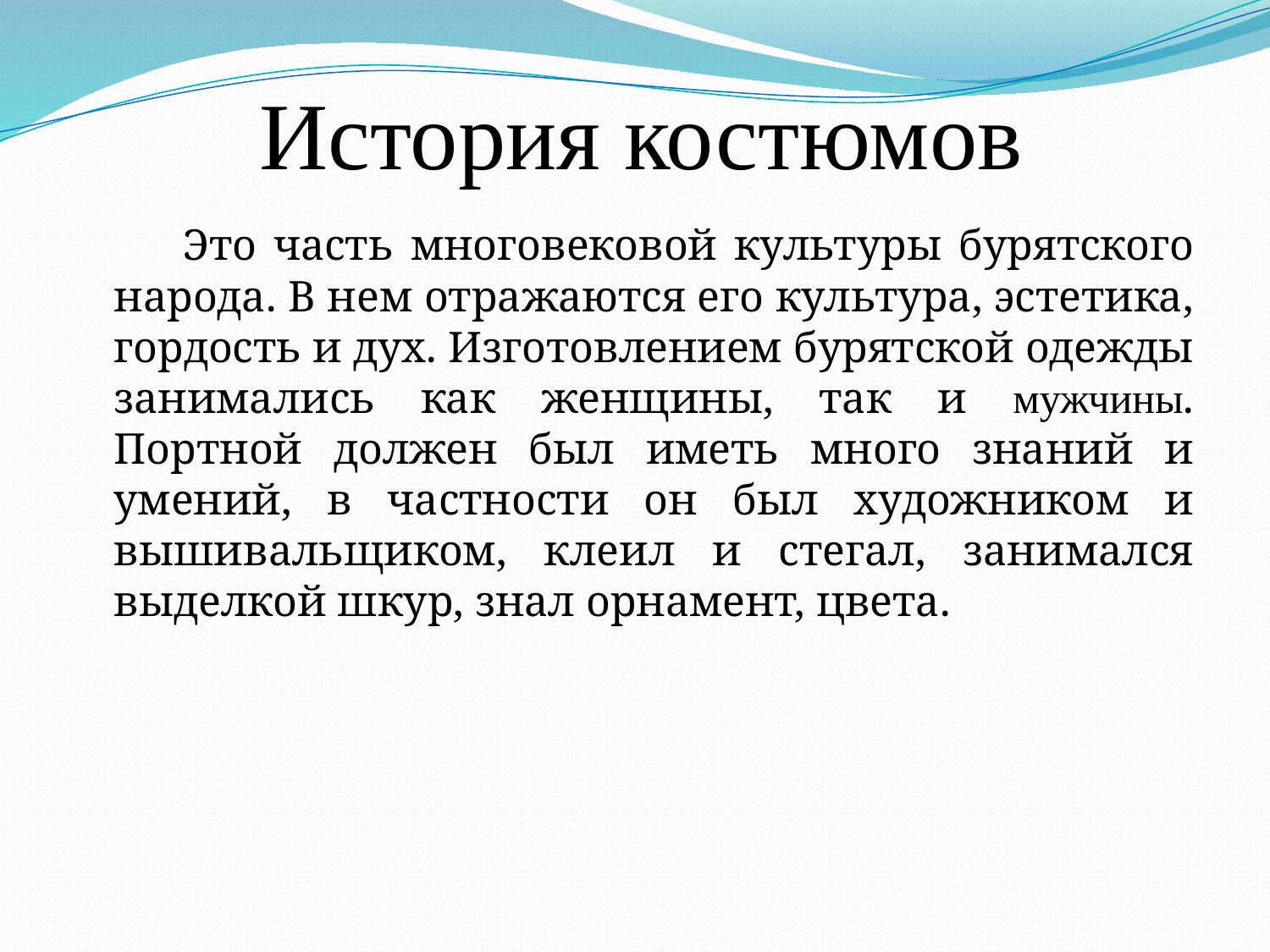

# История костюмов
      Это часть многовековой культуры бурятского народа. В нем отражаются его культура, эстетика, гордость и дух. Изготовлением бурятской одежды занимались как женщины, так и мужчины. Портной должен был иметь много знаний и умений, в частности он был художником и вышивальщиком, клеил и стегал, занимался выделкой шкур, знал орнамент, цвета.